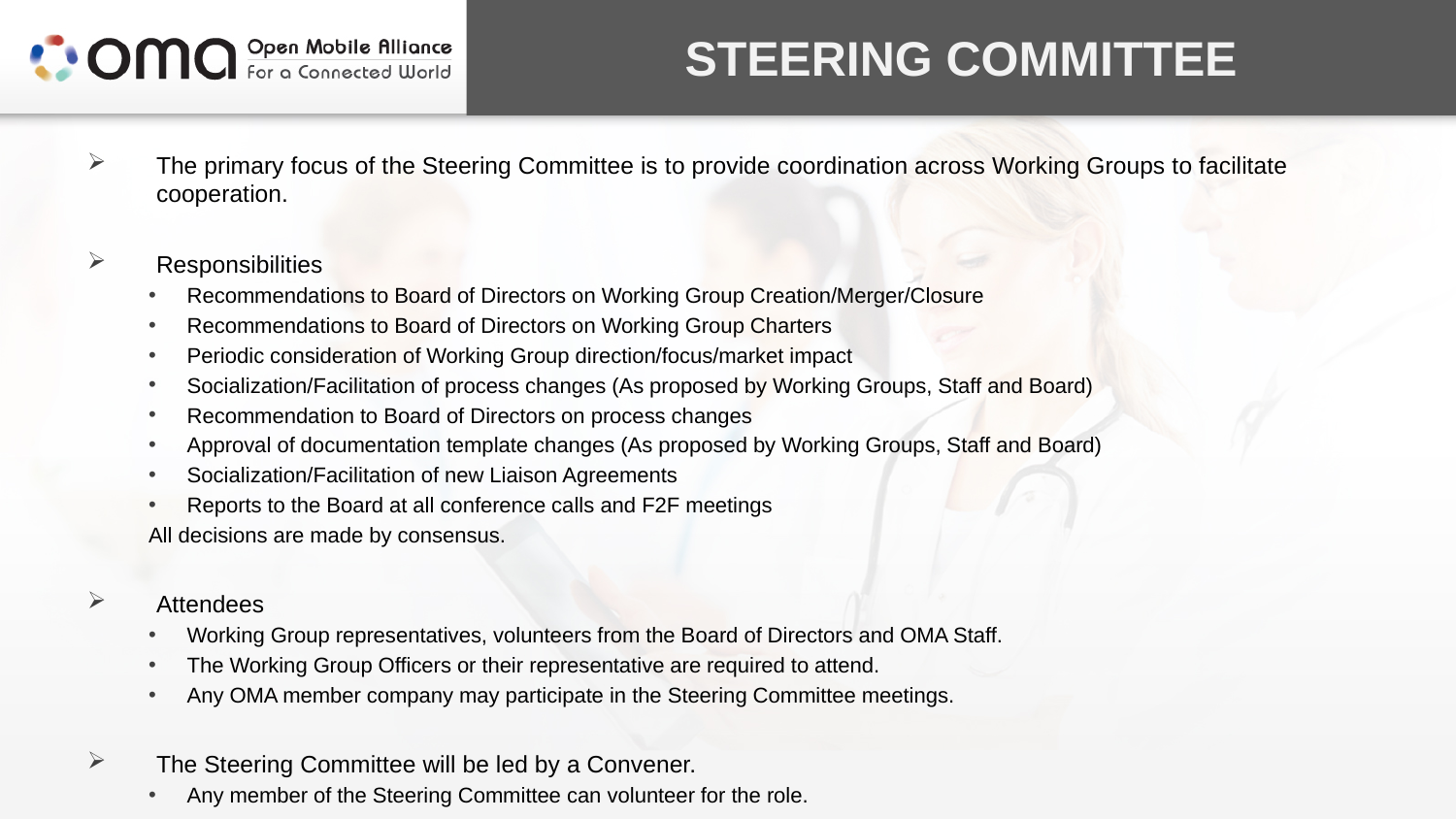

# Steering Committee
The primary focus of the Steering Committee is to provide coordination across Working Groups to facilitate cooperation.

Responsibilities
Recommendations to Board of Directors on Working Group Creation/Merger/Closure
Recommendations to Board of Directors on Working Group Charters
Periodic consideration of Working Group direction/focus/market impact
Socialization/Facilitation of process changes (As proposed by Working Groups, Staff and Board)
Recommendation to Board of Directors on process changes
Approval of documentation template changes (As proposed by Working Groups, Staff and Board)
Socialization/Facilitation of new Liaison Agreements
Reports to the Board at all conference calls and F2F meetings
All decisions are made by consensus.

Attendees
Working Group representatives, volunteers from the Board of Directors and OMA Staff.
The Working Group Officers or their representative are required to attend.
Any OMA member company may participate in the Steering Committee meetings.

The Steering Committee will be led by a Convener.
Any member of the Steering Committee can volunteer for the role.